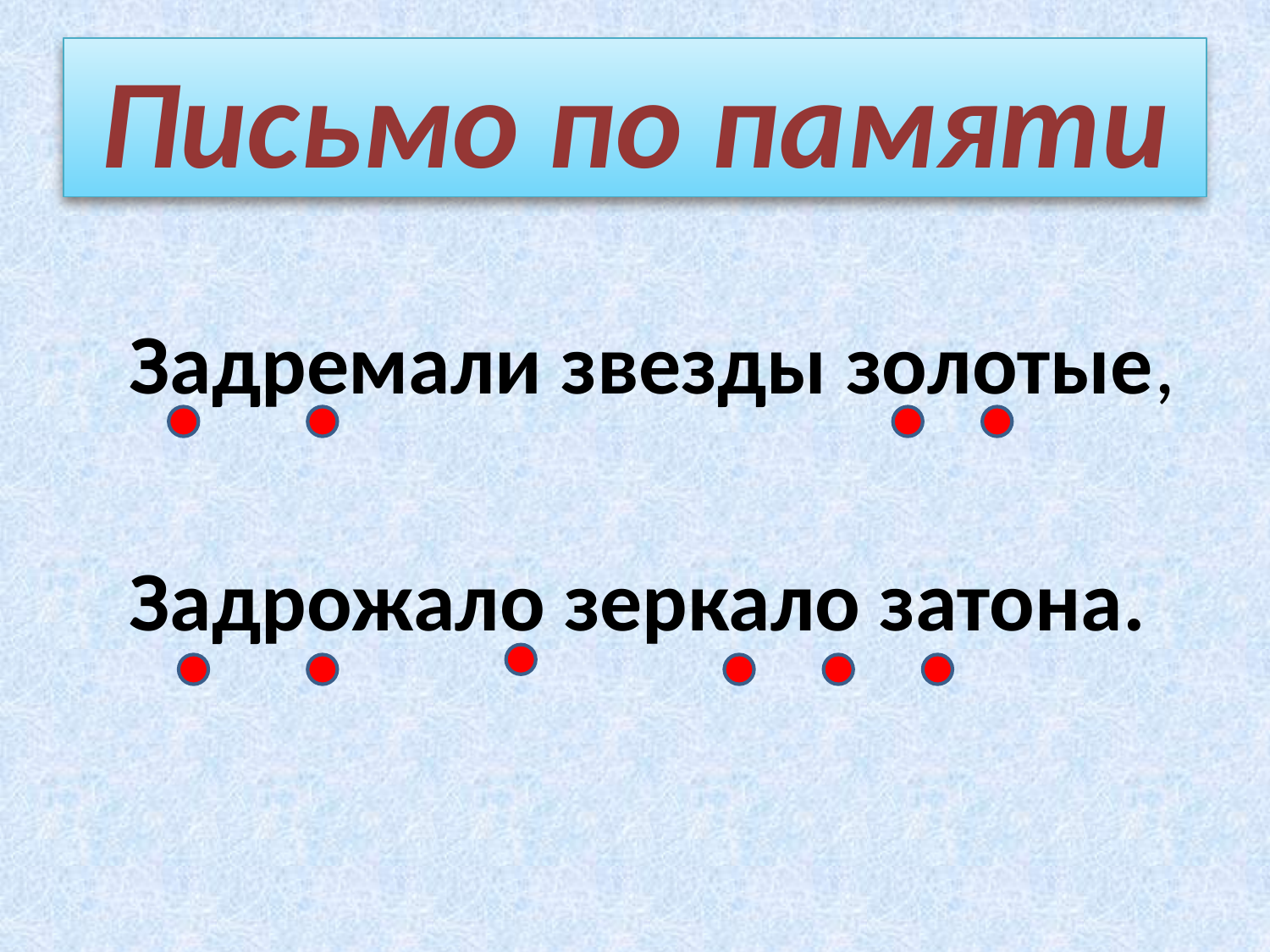

# Письмо по памяти

   Задремали звезды золотые,

   Задрожало зеркало затона.